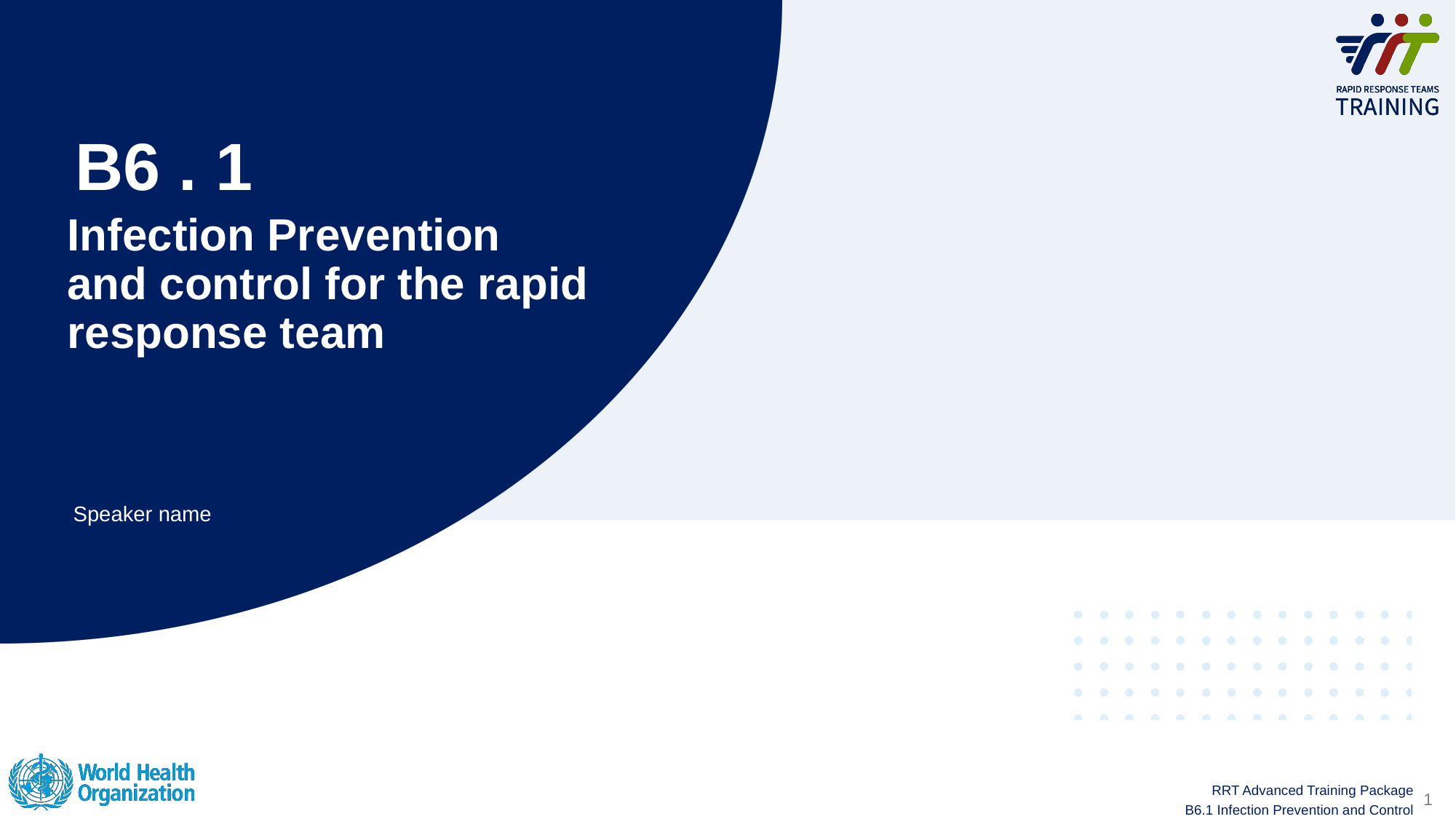

B6 . 1
# Infection Prevention and control for the rapid response team

Speaker name